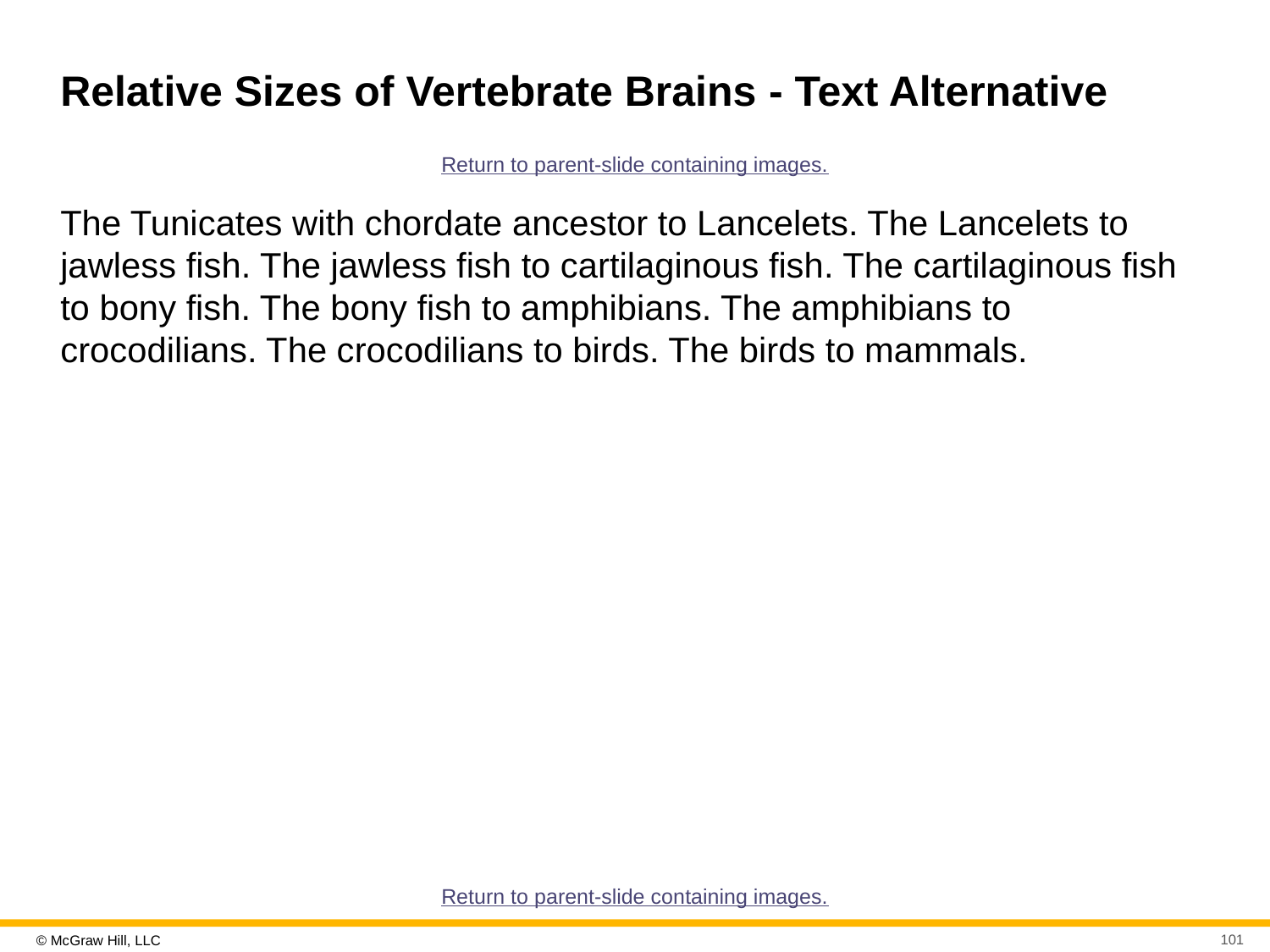

# Relative Sizes of Vertebrate Brains - Text Alternative
Return to parent-slide containing images.
The Tunicates with chordate ancestor to Lancelets. The Lancelets to jawless fish. The jawless fish to cartilaginous fish. The cartilaginous fish to bony fish. The bony fish to amphibians. The amphibians to crocodilians. The crocodilians to birds. The birds to mammals.
Return to parent-slide containing images.
101